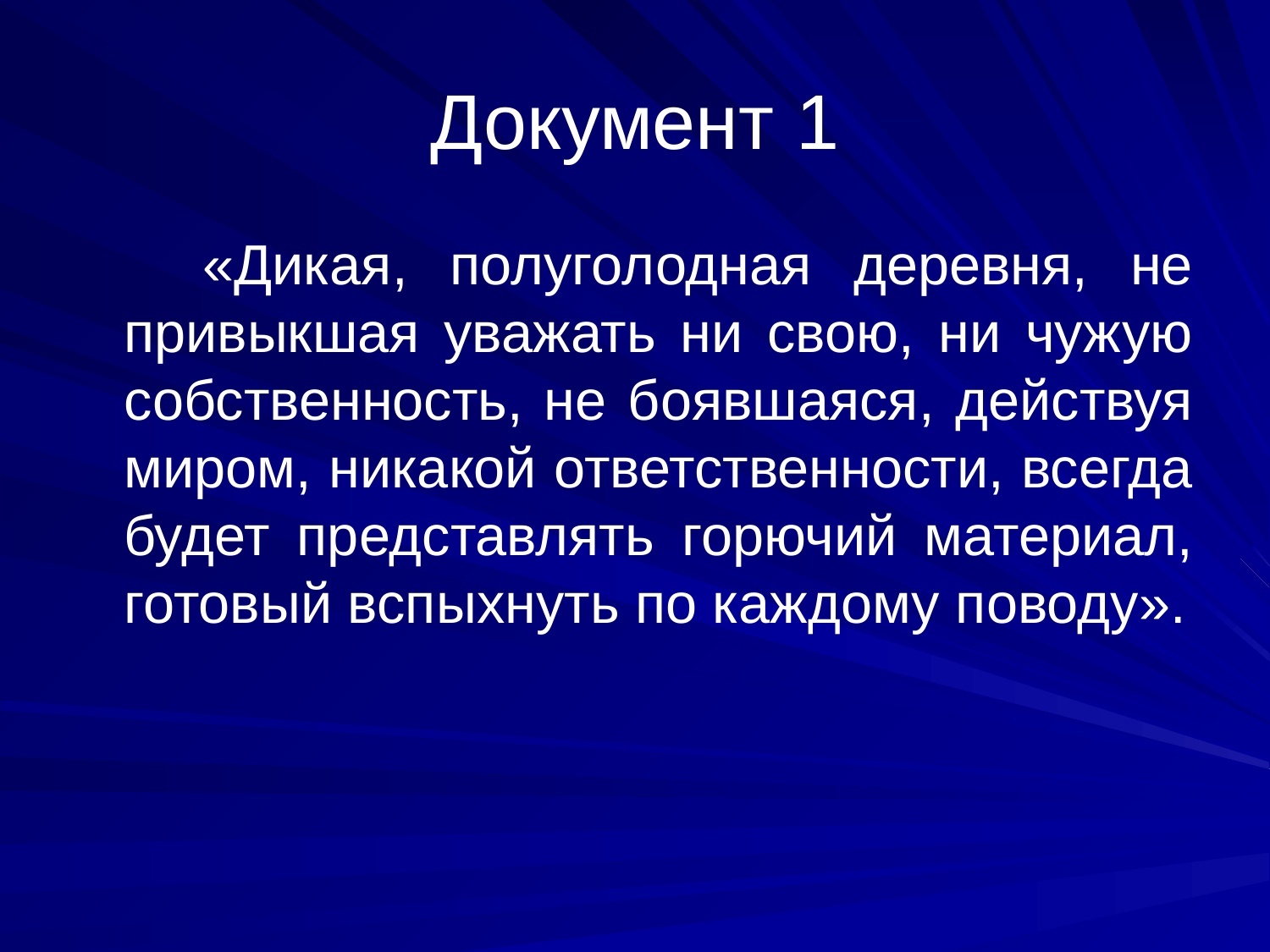

# Документ 1
   «Дикая, полуголодная деревня, не привыкшая уважать ни свою, ни чужую собственность, не боявшаяся, действуя миром, никакой ответственности, всегда будет представлять горючий материал, готовый вспыхнуть по каждому поводу».